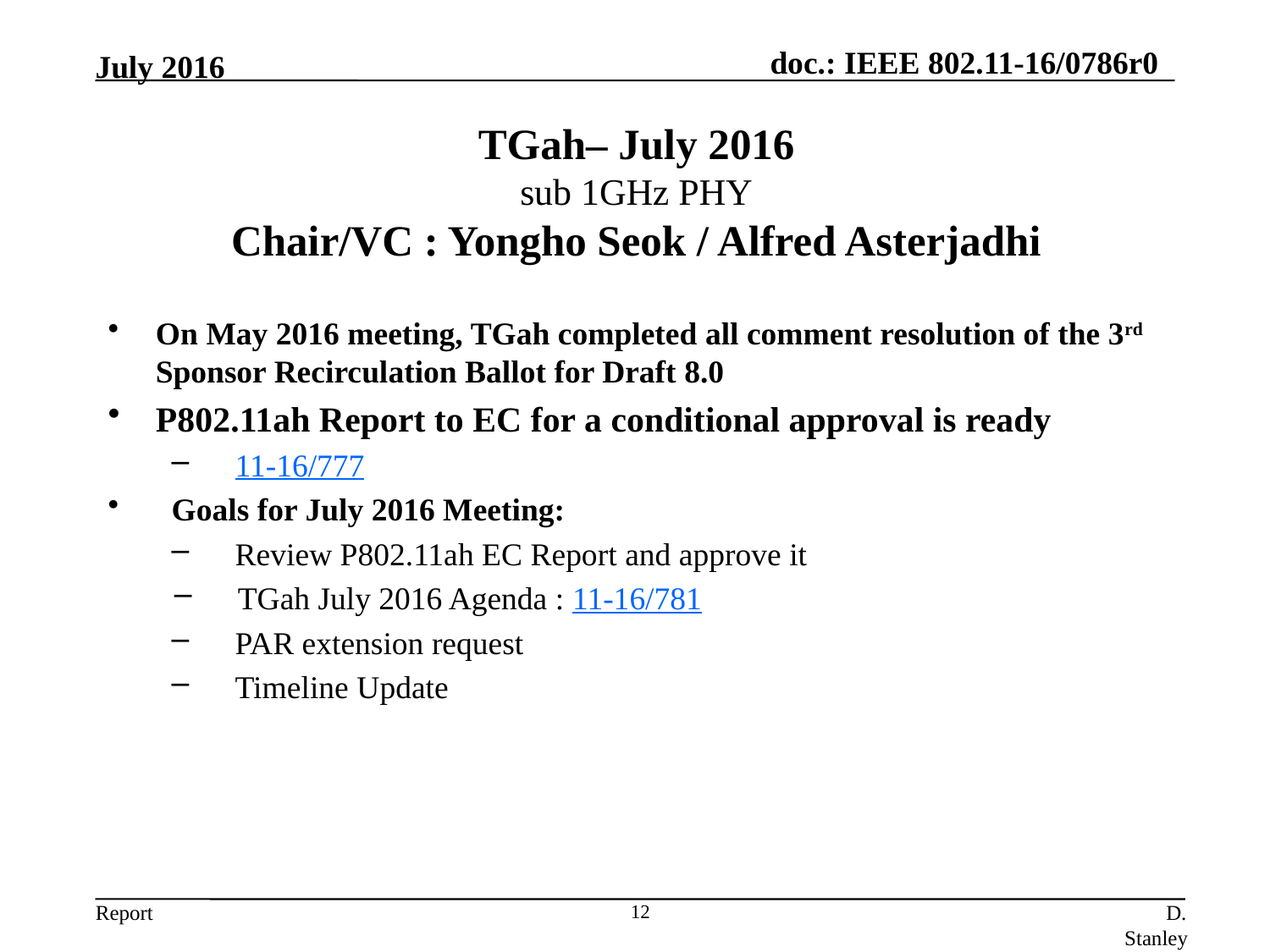

July 2016
# TGah– July 2016 sub 1GHz PHY Chair/VC : Yongho Seok / Alfred Asterjadhi
On May 2016 meeting, TGah completed all comment resolution of the 3rd Sponsor Recirculation Ballot for Draft 8.0
P802.11ah Report to EC for a conditional approval is ready
11-16/777
Goals for July 2016 Meeting:
Review P802.11ah EC Report and approve it
TGah July 2016 Agenda : 11-16/781
PAR extension request
Timeline Update

12
D. Stanley, HP Enterprise